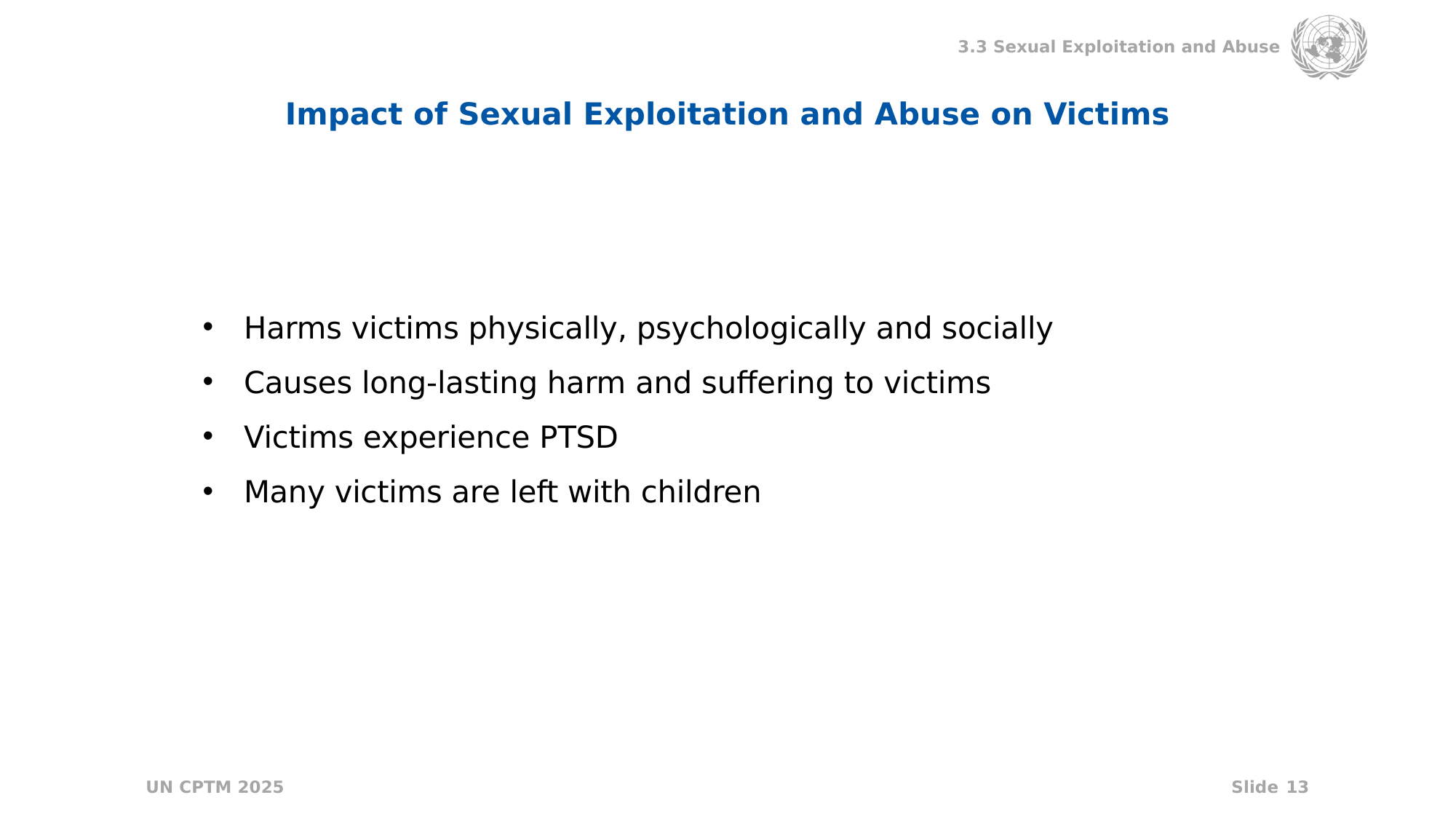

Impact of Sexual Exploitation and Abuse on Victims
Harms victims physically, psychologically and socially
Causes long-lasting harm and suffering to victims
Victims experience PTSD
Many victims are left with children